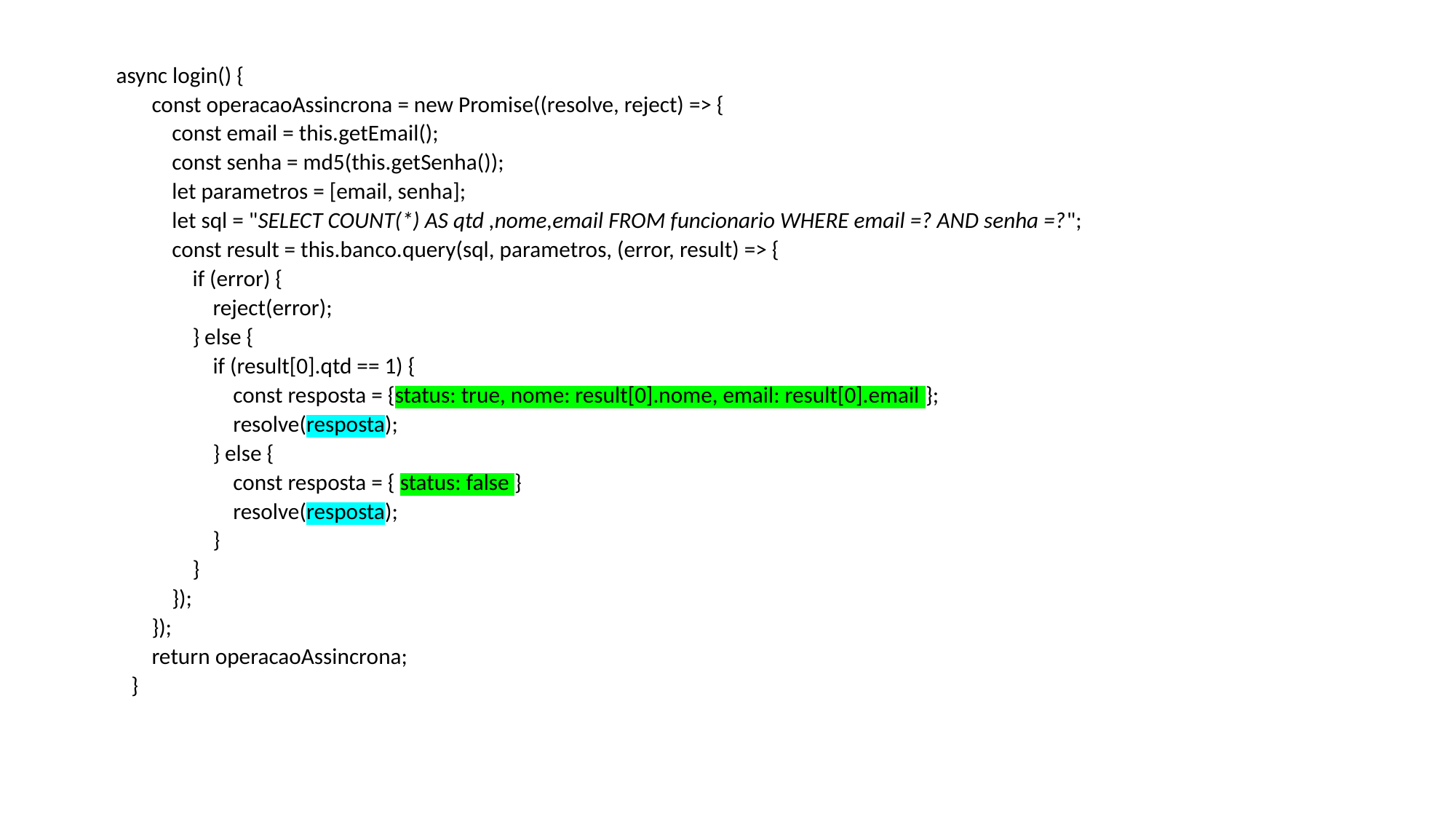

async login() {
        const operacaoAssincrona = new Promise((resolve, reject) => {
            const email = this.getEmail();
            const senha = md5(this.getSenha());
            let parametros = [email, senha];
            let sql = "SELECT COUNT(*) AS qtd ,nome,email FROM funcionario WHERE email =? AND senha =?";
            const result = this.banco.query(sql, parametros, (error, result) => {
                if (error) {
                    reject(error);
                } else {
                    if (result[0].qtd == 1) {
                        const resposta = {status: true, nome: result[0].nome, email: result[0].email };
                        resolve(resposta);
                    } else {
                        const resposta = { status: false }
                        resolve(resposta);
                    }
                }
            });
        });
        return operacaoAssincrona;
    }